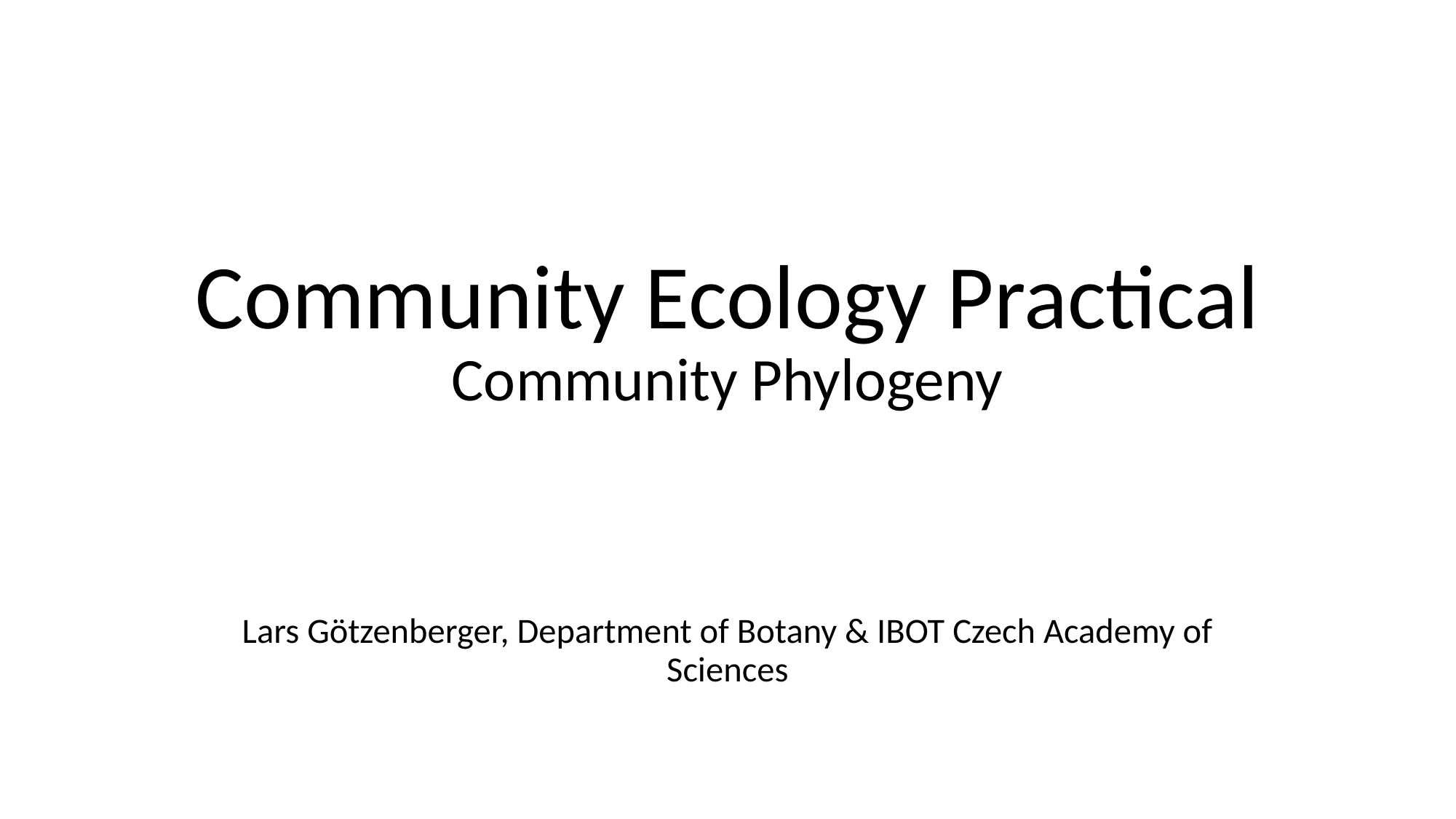

# Community Ecology Practical Community Phylogeny

Lars Götzenberger, Department of Botany & IBOT Czech Academy of Sciences